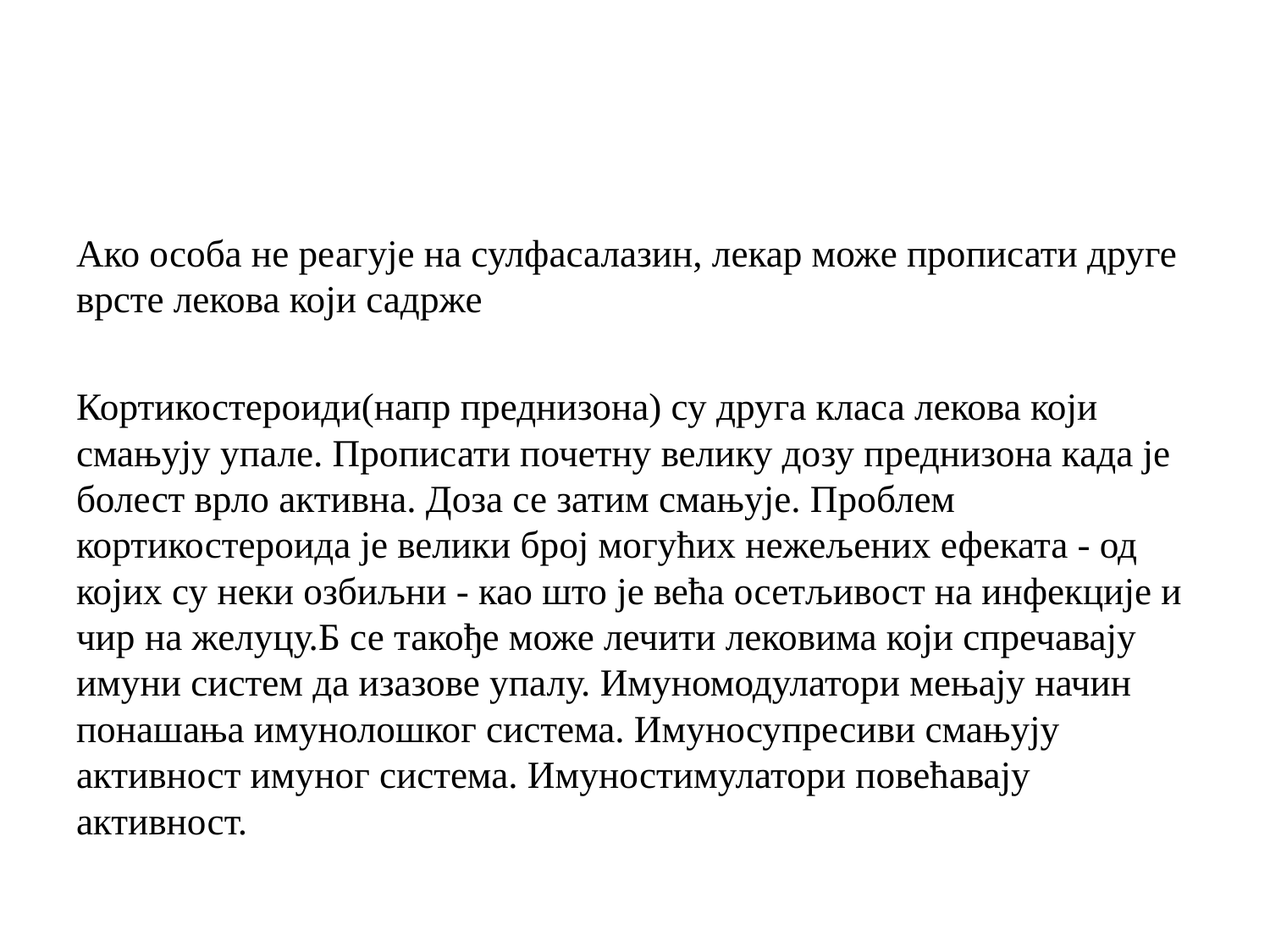

#
Ако особа не реагује на сулфасалазин, лекар може прописати друге врсте лекова који садрже

Кортикостероиди(напр преднизона) су друга класа лекова који смањују упале. Прописати почетну велику дозу преднизона када је болест врло активна. Доза се затим смањује. Проблем кортикостероида је велики број могућих нежељених ефеката - од којих су неки озбиљни - као што је већа осетљивост на инфекције и чир на желуцу.Б се такође може лечити лековима који спречавају имуни систем да изазове упалу. Имуномодулатори мењају начин понашања имунолошког система. Имуносупресиви смањују активност имуног система. Имуностимулатори повећавају активност.